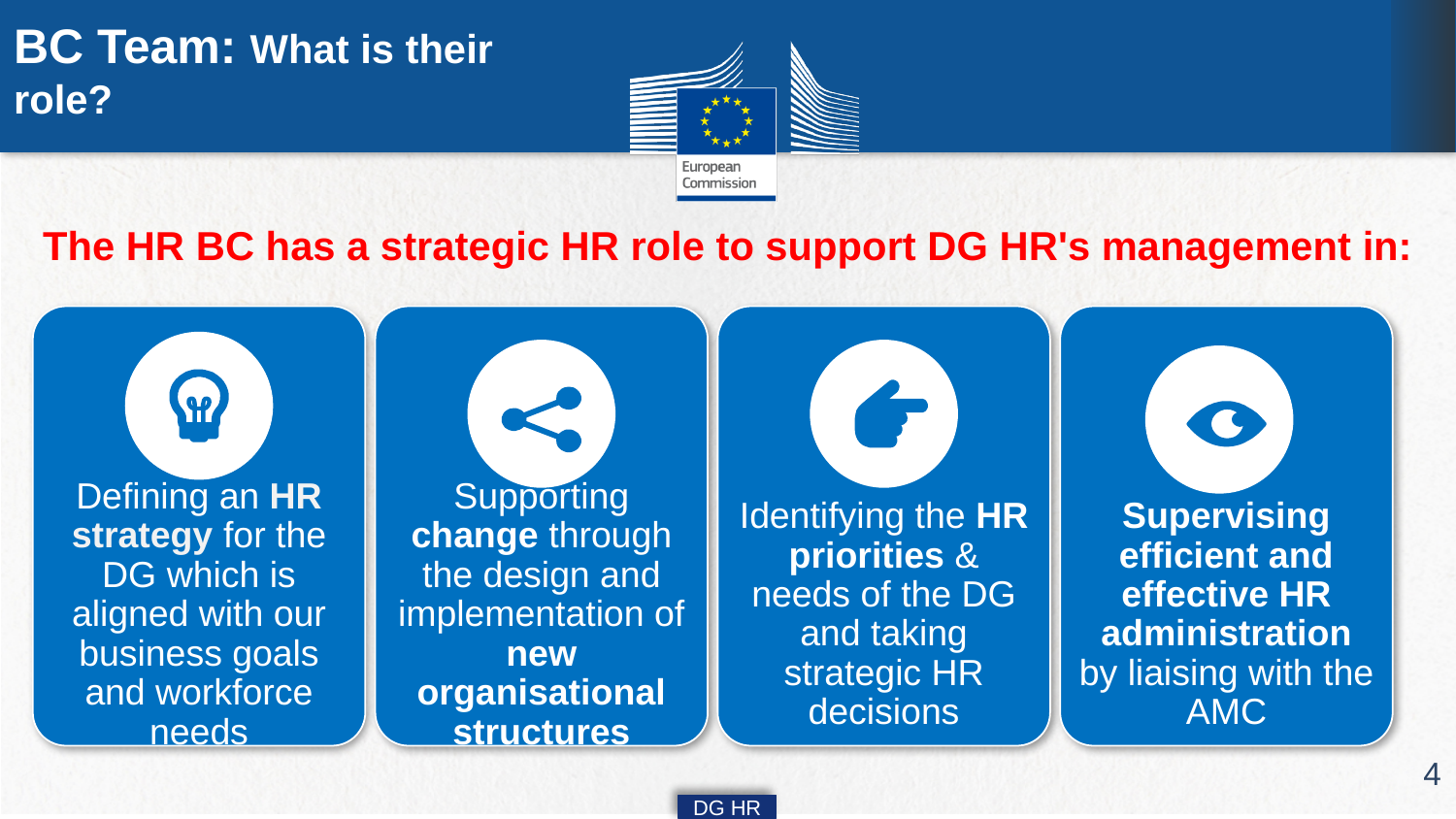

BC Team: What is their role?
The HR BC has a strategic HR role to support DG HR's management in:
Defining an HR strategy for the DG which is aligned with our business goals and workforce needs
Supporting change through the design and implementation of new organisational structures
Identifying the HR priorities & needs of the DG and taking strategic HR decisions
Supervising efficient and effective HR administration by liaising with the AMC

4